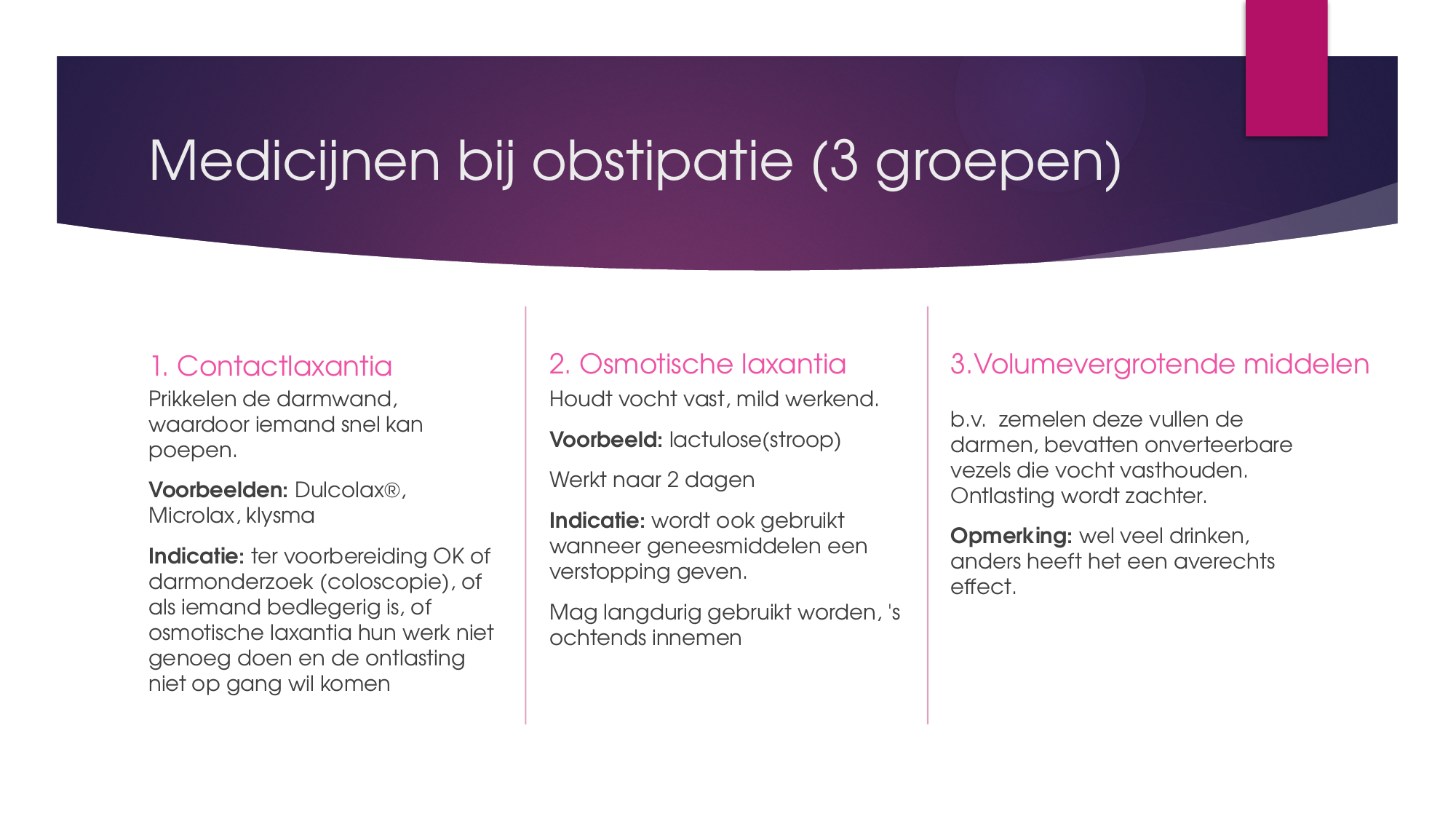

# Medicijnen bij obstipatie (3 groepen)
1. Contactlaxantia
3.Volumevergrotende middelen
2. Osmotische laxantia

b.v.  zemelen deze vullen de darmen, bevatten onverteerbare vezels die vocht vasthouden. Ontlasting wordt zachter.
Opmerking: wel veel drinken, anders heeft het een averechts effect.
Houdt vocht vast, mild werkend.
Voorbeeld: lactulose(stroop)
Werkt naar 2 dagen
Indicatie: wordt ook gebruikt wanneer geneesmiddelen een verstopping geven.
Mag langdurig gebruikt worden, 's ochtends innemen
Prikkelen de darmwand, waardoor iemand snel kan poepen.
Voorbeelden: Dulcolax®, Microlax, klysma
Indicatie: ter voorbereiding OK of darmonderzoek (coloscopie), of als iemand bedlegerig is, of osmotische laxantia hun werk niet genoeg doen en de ontlasting niet op gang wil komen